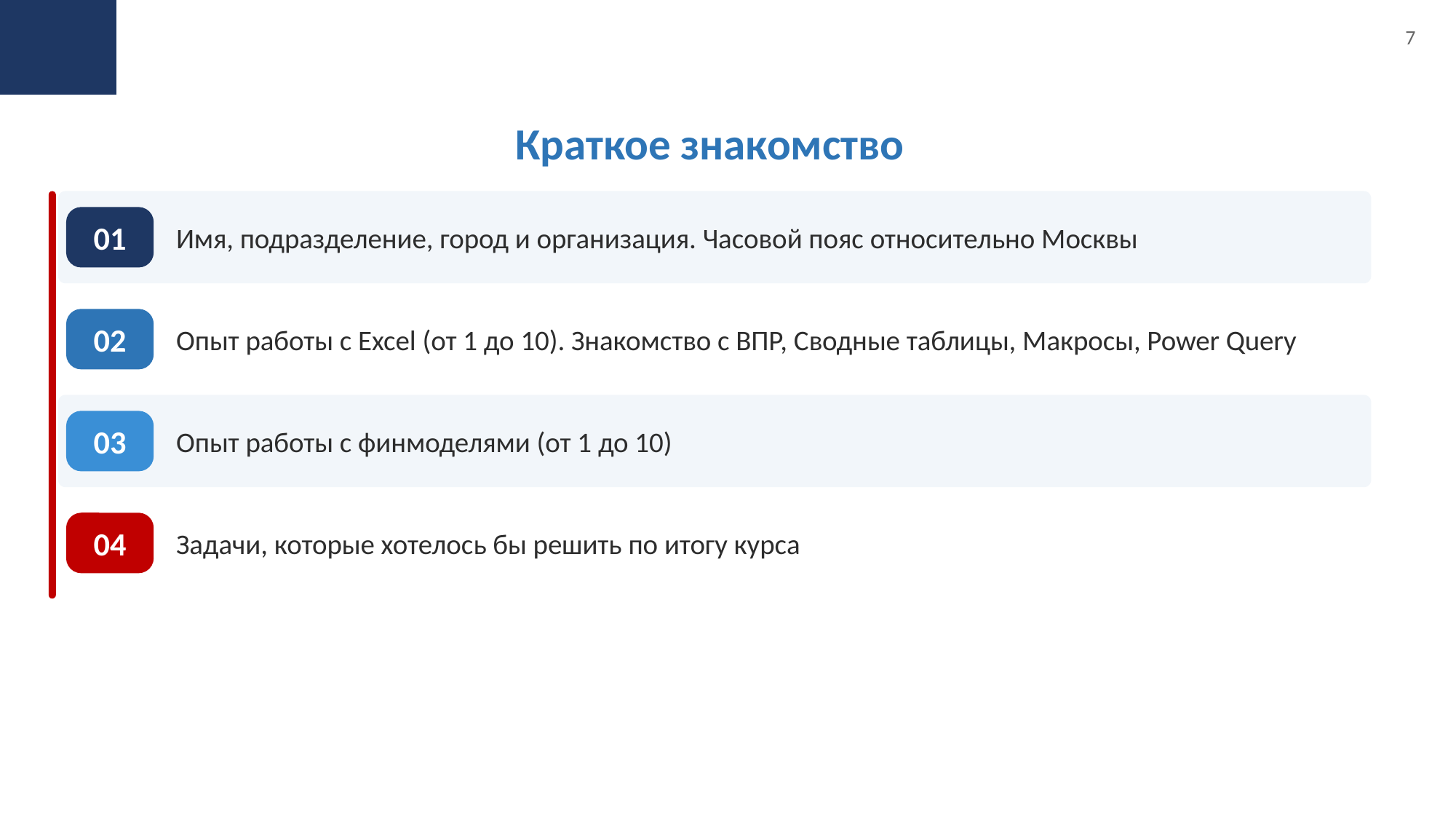

7
Краткое знакомство

Имя, подразделение, город и организация. Часовой пояс относительно Москвы
01

Опыт работы с Excel (от 1 до 10). Знакомство с ВПР, Сводные таблицы, Макросы, Power Query
02

Опыт работы с финмоделями (от 1 до 10)
03
Задачи, которые хотелось бы решить по итогу курса

04